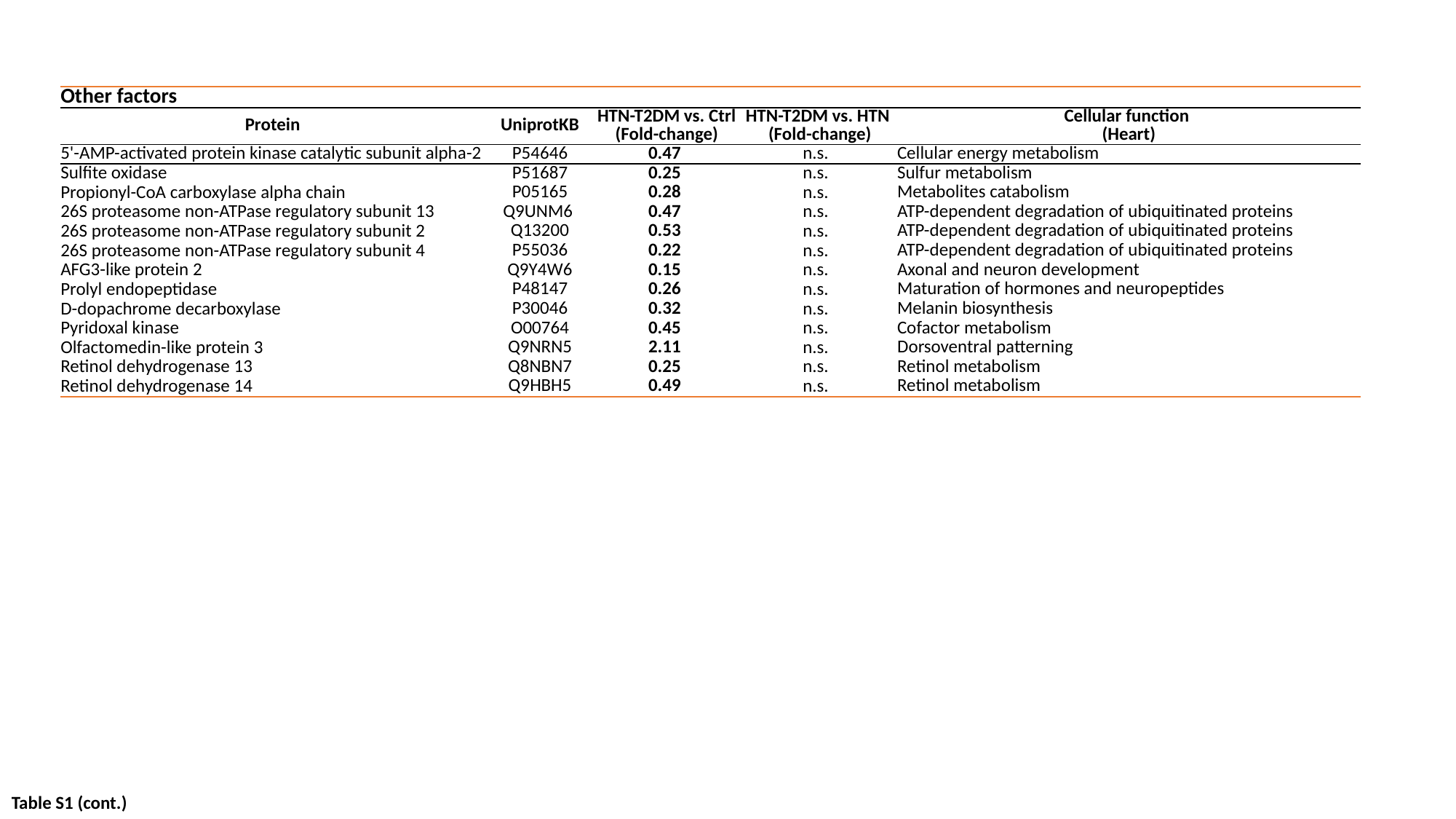

| Other factors |  |  |  |  |
| --- | --- | --- | --- | --- |
| Protein | UniprotKB | HTN-T2DM vs. Ctrl (Fold-change) | HTN-T2DM vs. HTN (Fold-change) | Cellular function (Heart) |
| 5'-AMP-activated protein kinase catalytic subunit alpha-2 | P54646 | 0.47 | n.s. | Cellular energy metabolism |
| Sulfite oxidase | P51687 | 0.25 | n.s. | Sulfur metabolism |
| Propionyl-CoA carboxylase alpha chain | P05165 | 0.28 | n.s. | Metabolites catabolism |
| 26S proteasome non-ATPase regulatory subunit 13 | Q9UNM6 | 0.47 | n.s. | ATP-dependent degradation of ubiquitinated proteins |
| 26S proteasome non-ATPase regulatory subunit 2 | Q13200 | 0.53 | n.s. | ATP-dependent degradation of ubiquitinated proteins |
| 26S proteasome non-ATPase regulatory subunit 4 | P55036 | 0.22 | n.s. | ATP-dependent degradation of ubiquitinated proteins |
| AFG3-like protein 2 | Q9Y4W6 | 0.15 | n.s. | Axonal and neuron development |
| Prolyl endopeptidase | P48147 | 0.26 | n.s. | Maturation of hormones and neuropeptides |
| D-dopachrome decarboxylase | P30046 | 0.32 | n.s. | Melanin biosynthesis |
| Pyridoxal kinase | O00764 | 0.45 | n.s. | Cofactor metabolism |
| Olfactomedin-like protein 3 | Q9NRN5 | 2.11 | n.s. | Dorsoventral patterning |
| Retinol dehydrogenase 13 | Q8NBN7 | 0.25 | n.s. | Retinol metabolism |
| Retinol dehydrogenase 14 | Q9HBH5 | 0.49 | n.s. | Retinol metabolism |
Table S1 (cont.)